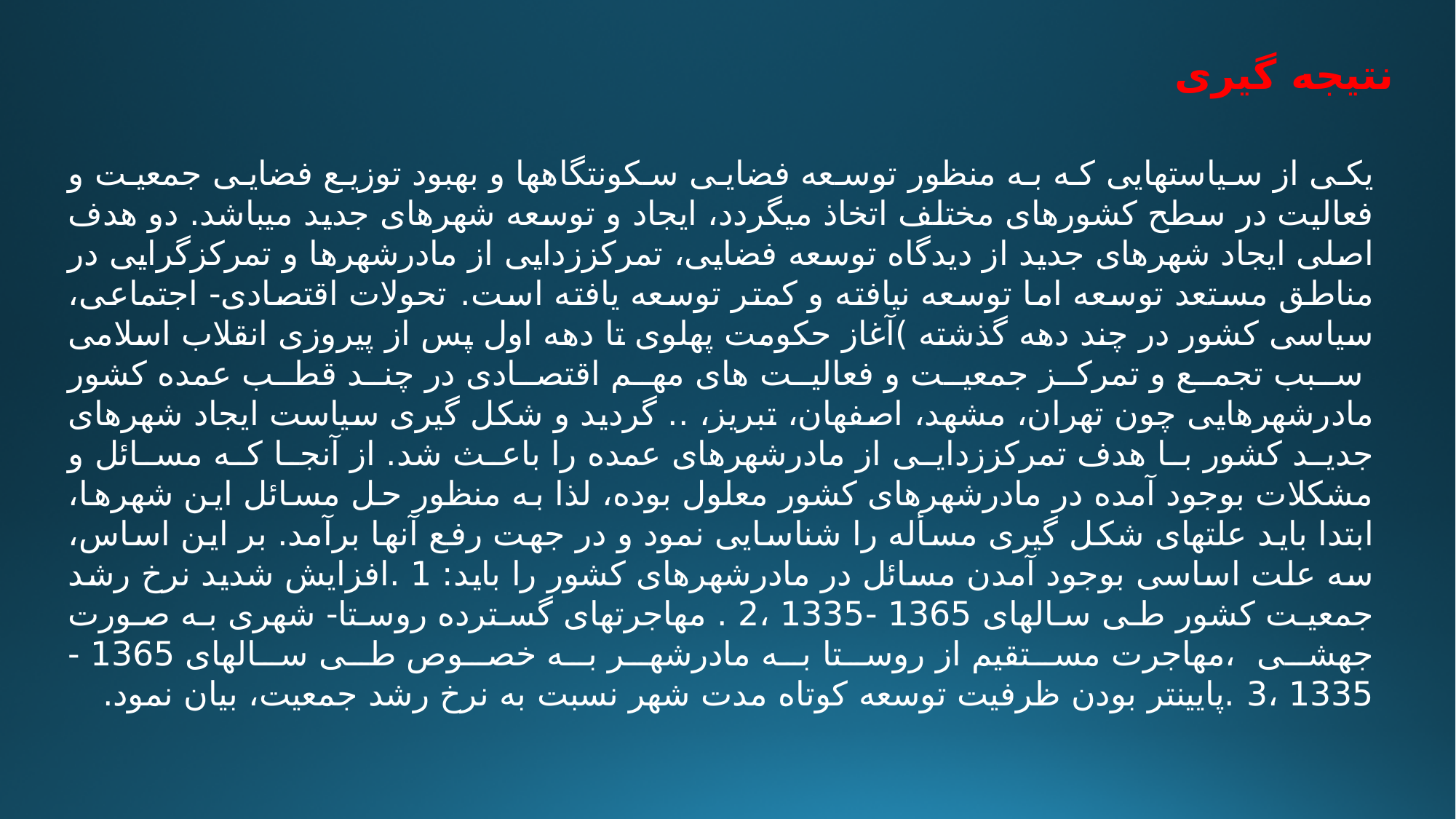

نتیجه گیری
یکی از سیاستهایی که به منظور توسعه فضایی سکونتگاهها و بهبود توزیع فضایی جمعیت و فعالیت در سطح کشورهای مختلف اتخاذ میگردد، ایجاد و توسعه شهرهای جدید میباشد. دو هدف اصلی ایجاد شهرهای جدید از دیدگاه توسعه فضایی، تمرکززدایی از مادرشهرها و تمرکزگرایی در مناطق مستعد توسعه اما توسعه نیافته و کمتر توسعه یافته است. تحولات اقتصادی- اجتماعی، سیاسی کشور در چند دهه گذشته )آغاز حکومت پهلوی تا دهه اول پس از پیروزی انقلاب اسلامی  سبب تجمع و تمرکز جمعیت و فعالیت های مهم اقتصادی در چند قطب عمده کشور مادرشهرهایی چون تهران، مشهد، اصفهان، تبریز، .. گردید و شکل گیری سیاست ایجاد شهرهای جدید کشور با هدف تمرکززدایی از مادرشهرهای عمده را باعث شد. از آنجا که مسائل و مشکلات بوجود آمده در مادرشهرهای کشور معلول بوده، لذا به منظور حل مسائل این شهرها، ابتدا باید علتهای شکل گیری مسأله را شناسایی نمود و در جهت رفع آنها برآمد. بر این اساس، سه علت اساسی بوجود آمدن مسائل در مادرشهرهای کشور را باید: 1 .افزایش شدید نرخ رشد جمعیت کشور طی سالهای 1365 -1335 ،2 . مهاجرتهای گسترده روستا- شهری به صورت جهشی  ،مهاجرت مستقیم از روستا به مادرشهر به خصوص طی سالهای 1365 -1335 ،3 .پایینتر بودن ظرفیت توسعه کوتاه مدت شهر نسبت به نرخ رشد جمعیت، بیان نمود.